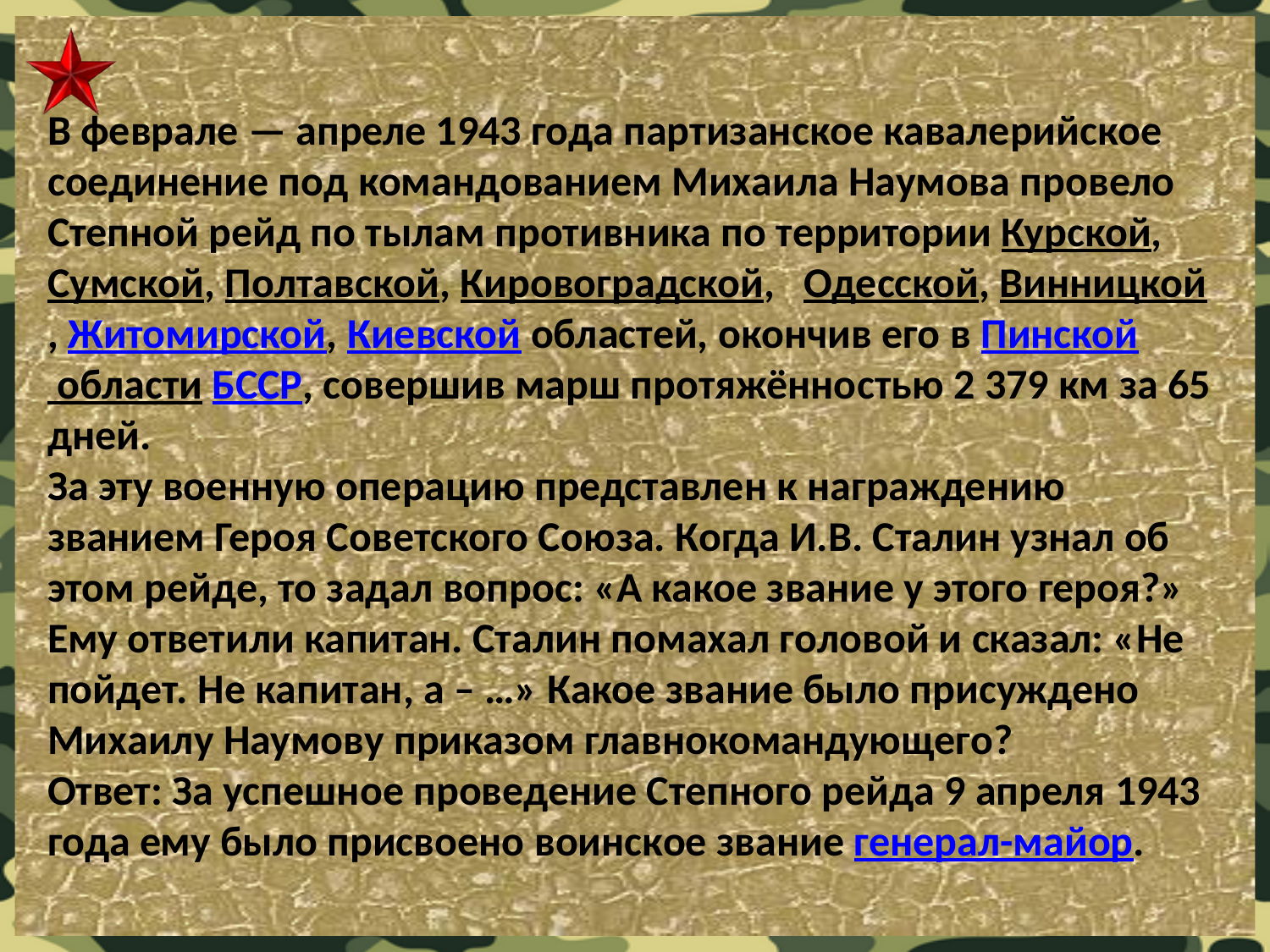

В феврале — апреле 1943 года партизанское кавалерийское соединение под командованием Михаила Наумова провело Степной рейд по тылам противника по территории Курской, Сумской, Полтавской, Кировоградской,   Одесской, Винницкой, Житомирской, Киевской областей, окончив его в Пинской области БССР, совершив марш протяжённостью 2 379 км за 65 дней.
За эту военную операцию представлен к награждению званием Героя Советского Союза. Когда И.В. Сталин узнал об этом рейде, то задал вопрос: «А какое звание у этого героя?» Ему ответили капитан. Сталин помахал головой и сказал: «Не пойдет. Не капитан, а – …» Какое звание было присуждено Михаилу Наумову приказом главнокомандующего?
Ответ: За успешное проведение Степного рейда 9 апреля 1943 года ему было присвоено воинское звание генерал-майор.